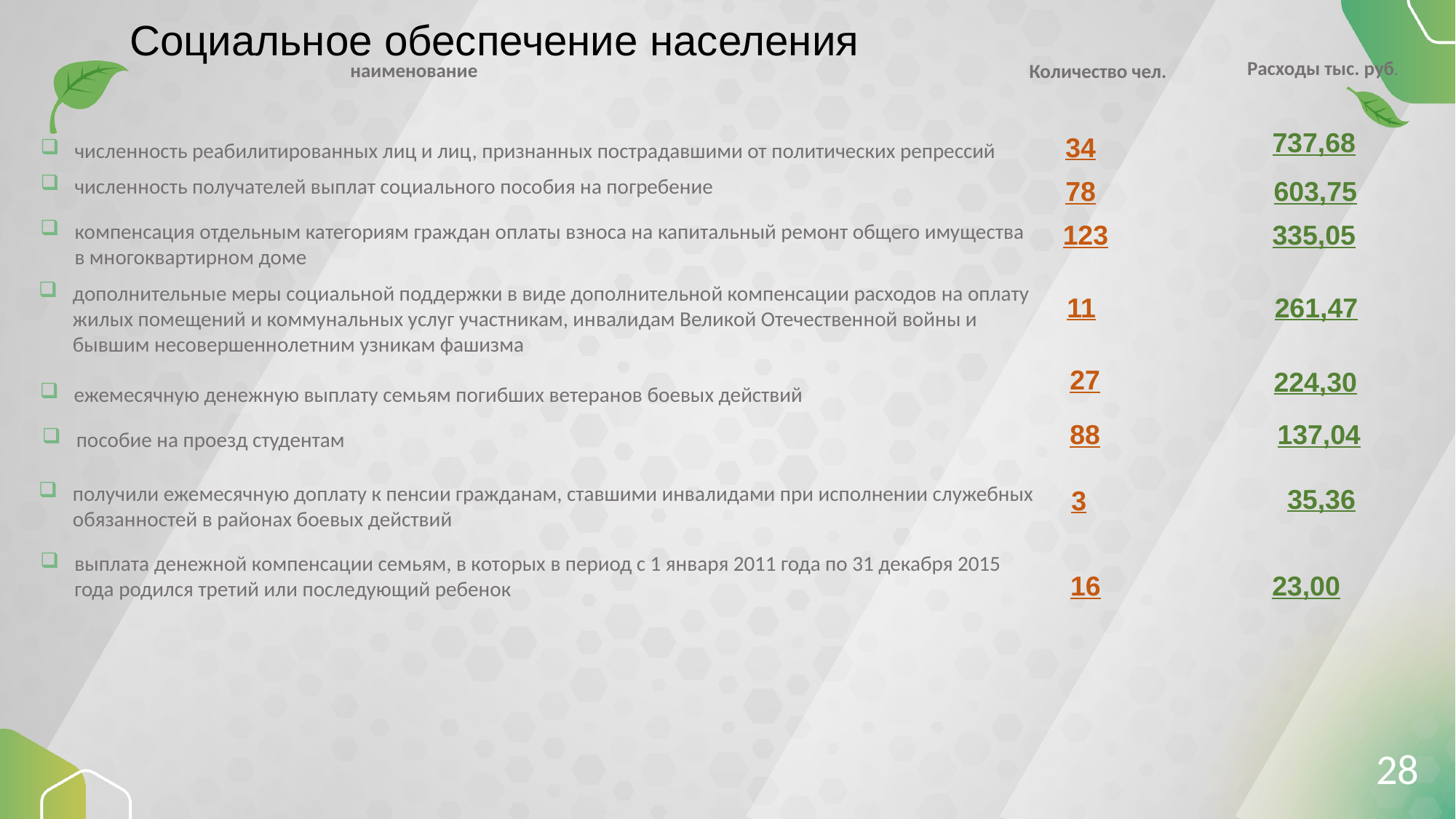

Социальное обеспечение населения
Расходы тыс. руб.
наименование
Количество чел.
737,68
34
численность реабилитированных лиц и лиц, признанных пострадавшими от политических репрессий
численность получателей выплат социального пособия на погребение
78
603,75
компенсация отдельным категориям граждан оплаты взноса на капитальный ремонт общего имущества в многоквартирном доме
123
335,05
дополнительные меры социальной поддержки в виде дополнительной компенсации расходов на оплату жилых помещений и коммунальных услуг участникам, инвалидам Великой Отечественной войны и бывшим несовершеннолетним узникам фашизма
11
261,47
27
224,30
ежемесячную денежную выплату семьям погибших ветеранов боевых действий
88
137,04
пособие на проезд студентам
получили ежемесячную доплату к пенсии гражданам, ставшими инвалидами при исполнении служебных обязанностей в районах боевых действий
35,36
3
выплата денежной компенсации семьям, в которых в период с 1 января 2011 года по 31 декабря 2015 года родился третий или последующий ребенок
16
23,00
28